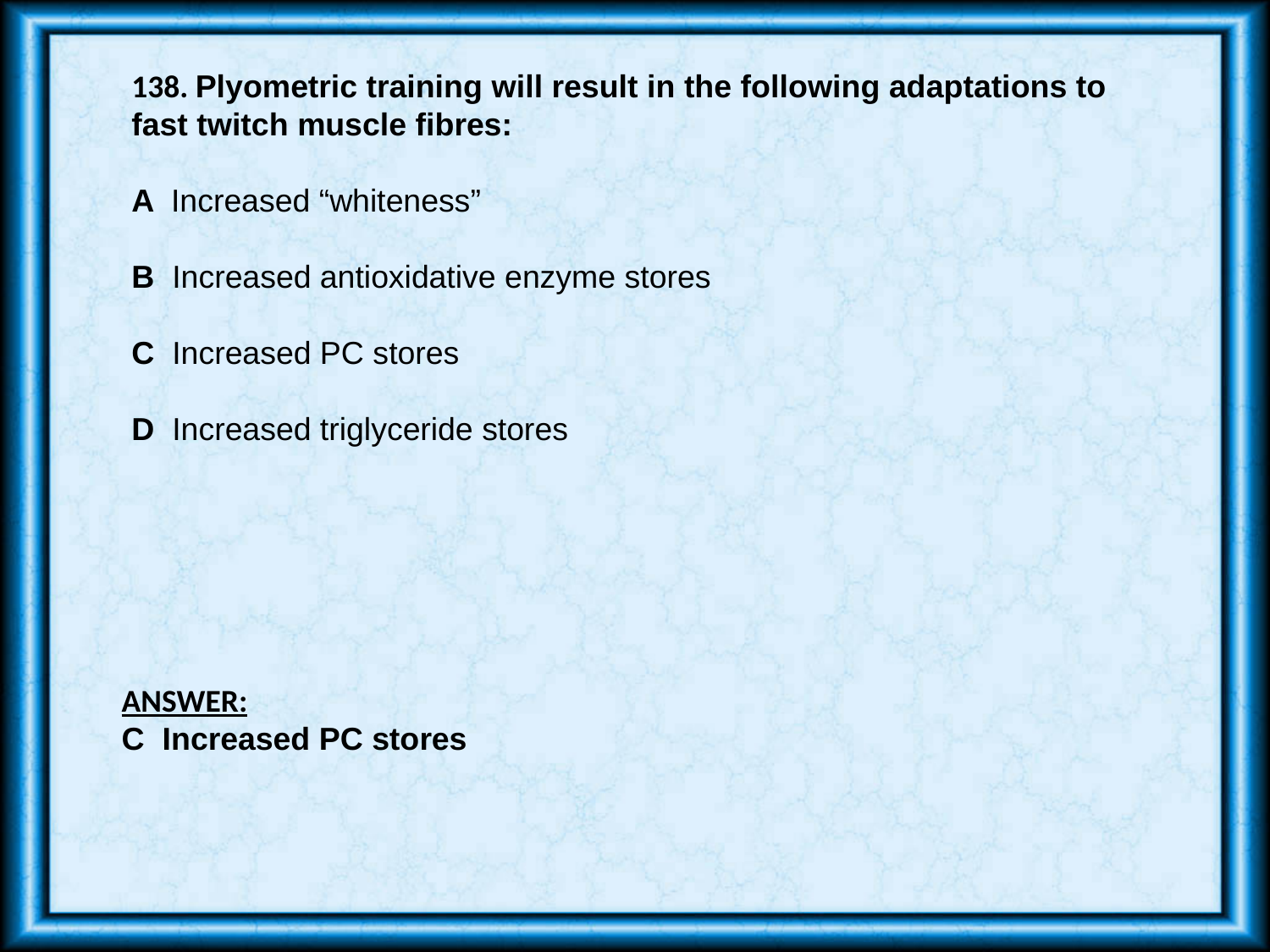

138. Plyometric training will result in the following adaptations to fast twitch muscle fibres:

A  Increased “whiteness”

B  Increased antioxidative enzyme stores

C  Increased PC stores

D  Increased triglyceride stores
ANSWER:
C  Increased PC stores